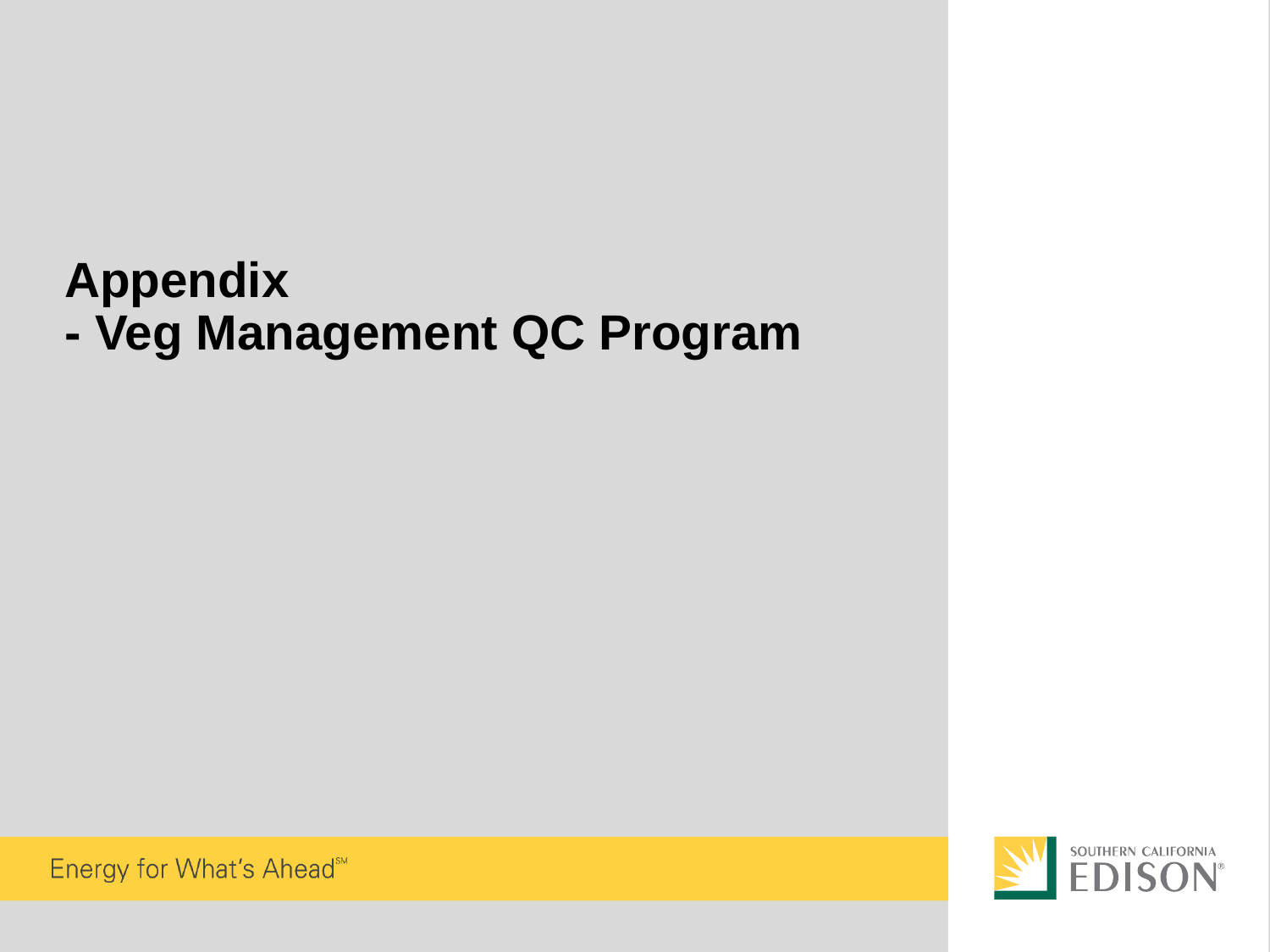

# Appendix - Veg Management QC Program